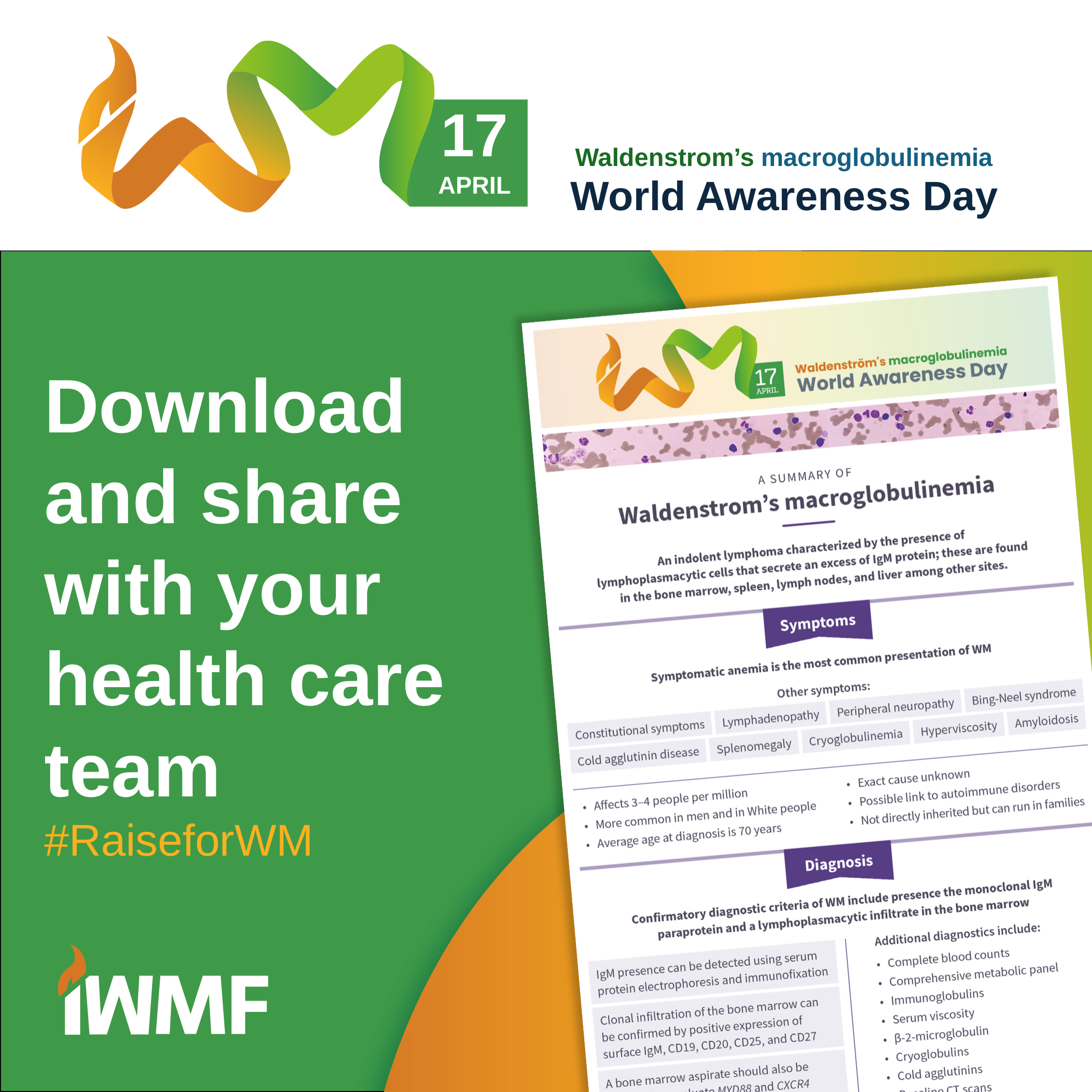

17
APRIL
Waldenstrom’s macroglobulinemia
World Awareness Day
Download
and share
with your health care team
#RaiseforWM